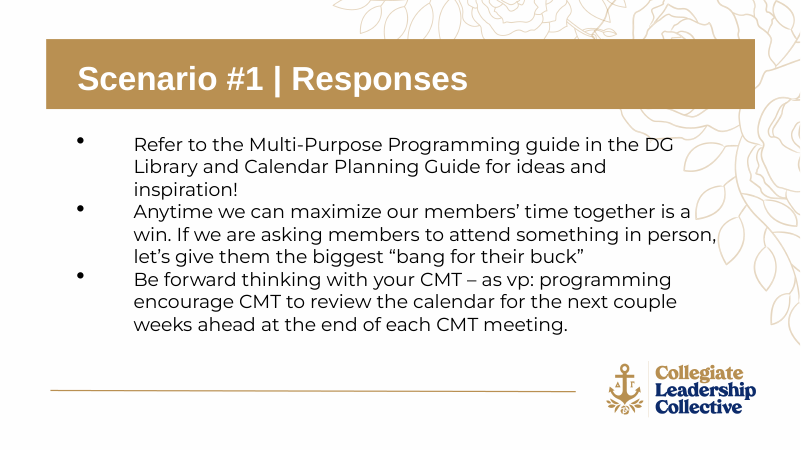

Scenario #1 | Responses
Refer to the Multi-Purpose Programming guide in the DG Library and Calendar Planning Guide for ideas and inspiration!
Anytime we can maximize our members’ time together is a win. If we are asking members to attend something in person, let’s give them the biggest “bang for their buck”
Be forward thinking with your CMT – as vp: programming encourage CMT to review the calendar for the next couple weeks ahead at the end of each CMT meeting.